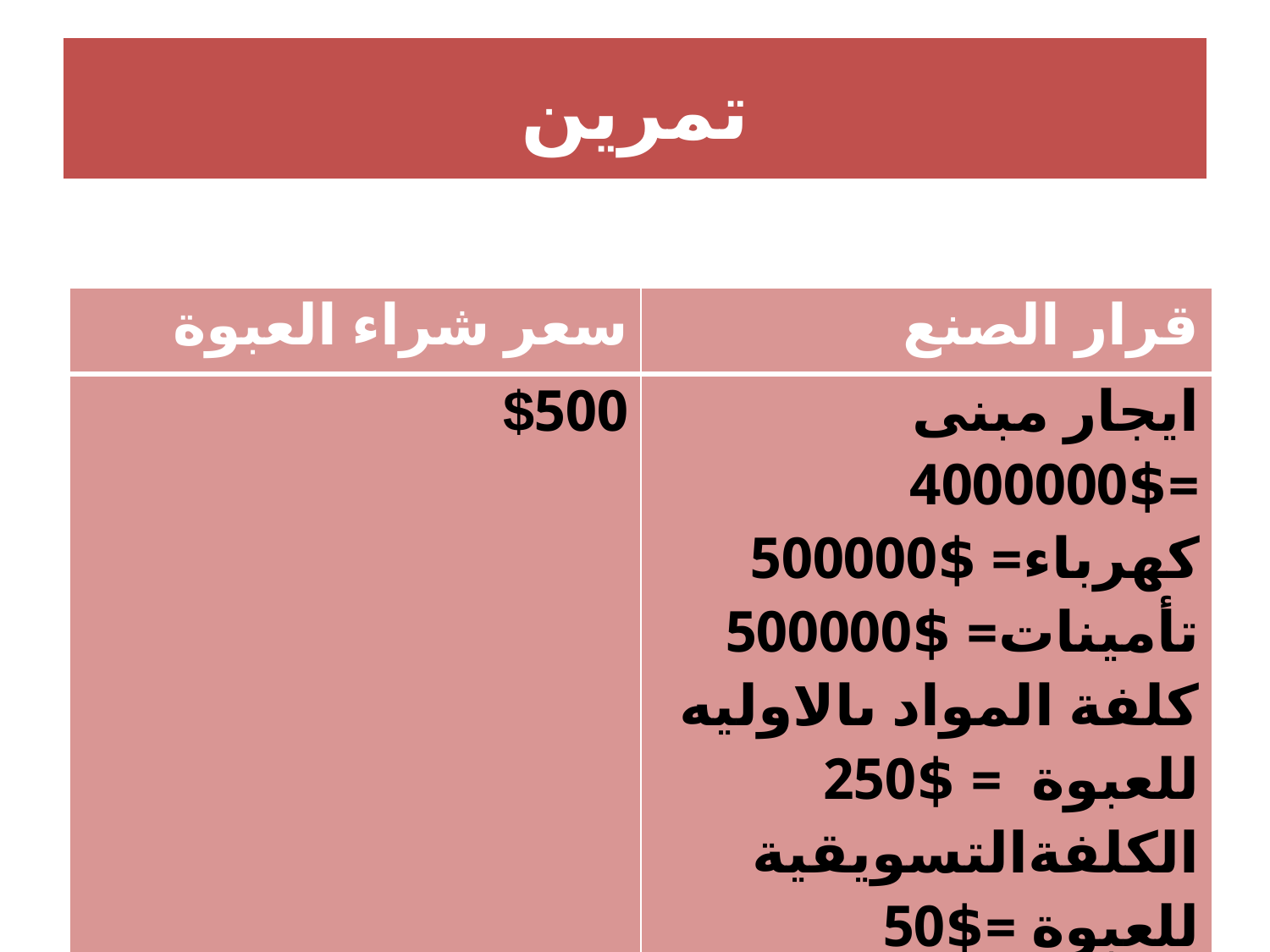

# تمرين
| سعر شراء العبوة | قرار الصنع |
| --- | --- |
| $500 | ايجار مبنى =$4000000 كهرباء= $500000 تأمينات= $500000 كلفة المواد ىالاوليه للعبوة = $250 الكلفةالتسويقية للعبوة =$50 |